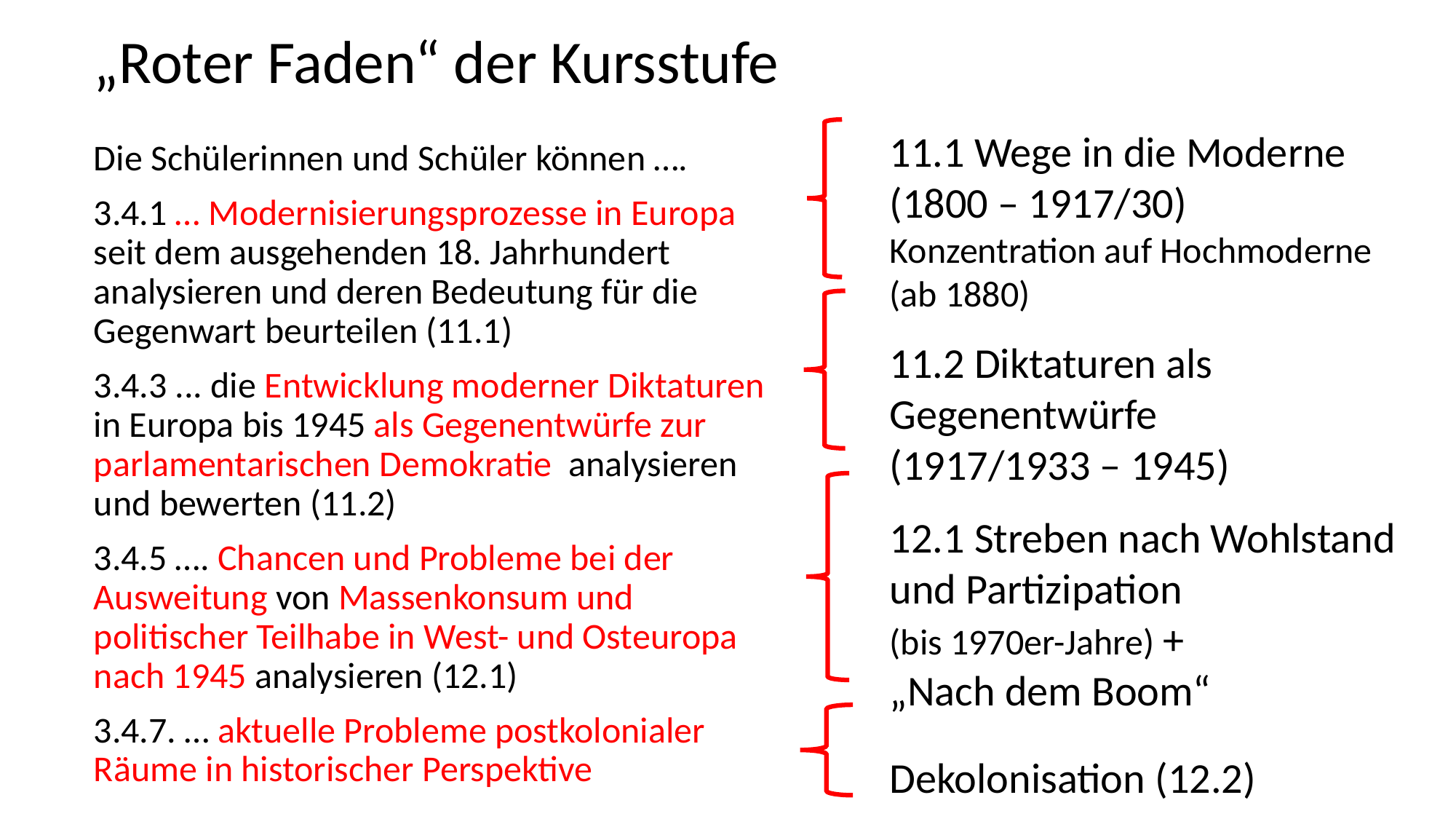

„Roter Faden“ der Kursstufe
#

11.1 Wege in die Moderne
(1800 – 1917/30)
Konzentration auf Hochmoderne
(ab 1880)

11.2 Diktaturen als Gegenentwürfe
(1917/1933 – 1945)

12.1 Streben nach Wohlstand und Partizipation
(bis 1970er-Jahre) +
„Nach dem Boom“

Dekolonisation (12.2)
Die Schülerinnen und Schüler können ….
3.4.1 … Modernisierungsprozesse in Europa seit dem ausgehenden 18. Jahrhundert analysieren und deren Bedeutung für die Gegenwart beurteilen (11.1)
3.4.3 ... die Entwicklung moderner Diktaturen in Europa bis 1945 als Gegenentwürfe zur parlamentarischen Demokratie  analysieren und bewerten (11.2)
3.4.5 …. Chancen und Probleme bei der Ausweitung von Massenkonsum und politischer Teilhabe in West- und Osteuropa nach 1945 analysieren (12.1)
3.4.7. … aktuelle Probleme postkolonialer Räume in historischer Perspektive